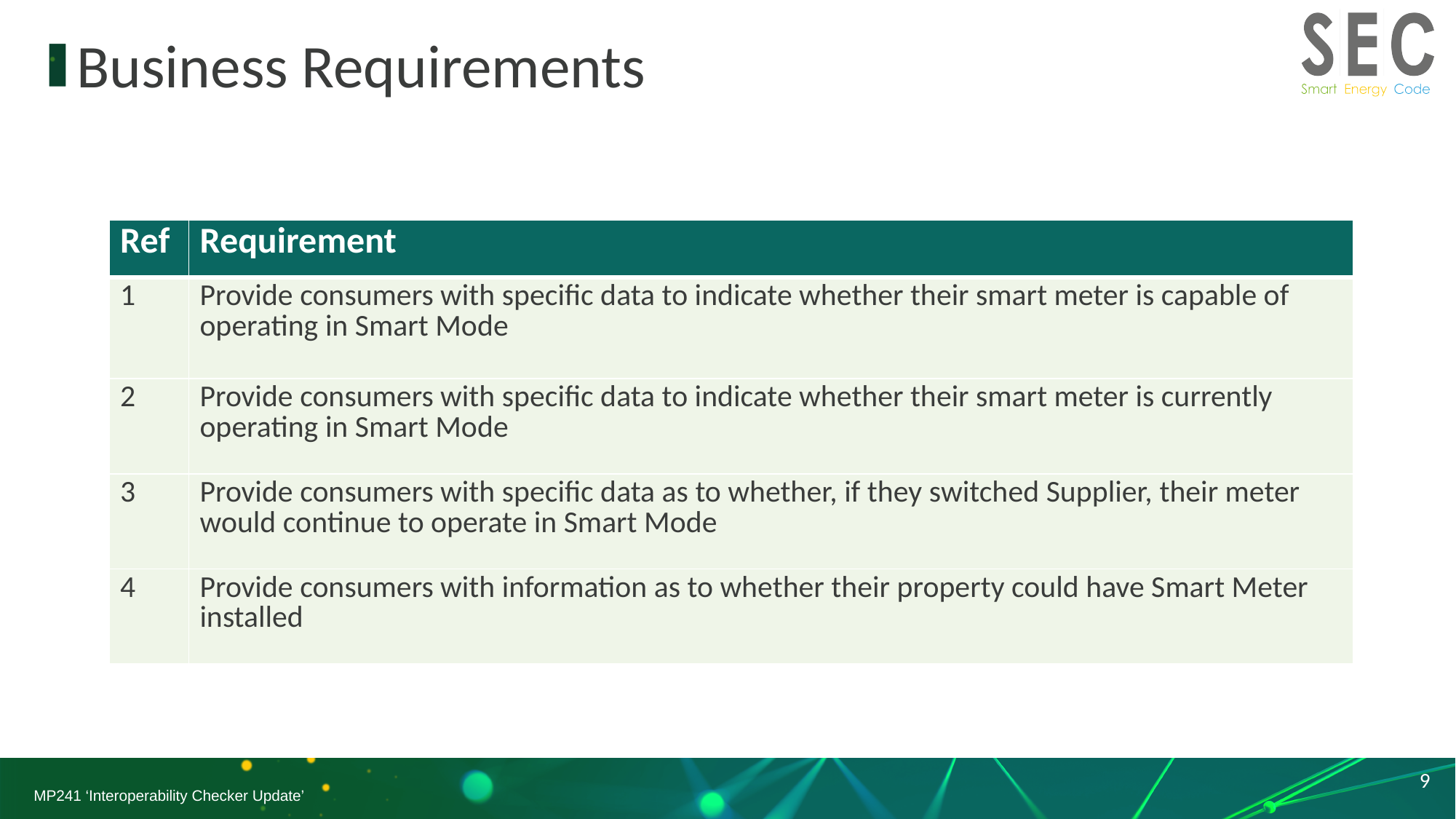

# Business Requirements
| Ref | Requirement |
| --- | --- |
| 1 | Provide consumers with specific data to indicate whether their smart meter is capable of operating in Smart Mode |
| 2 | Provide consumers with specific data to indicate whether their smart meter is currently operating in Smart Mode |
| 3 | Provide consumers with specific data as to whether, if they switched Supplier, their meter would continue to operate in Smart Mode |
| 4 | Provide consumers with information as to whether their property could have Smart Meter installed |
9
MP241 ‘Interoperability Checker Update’